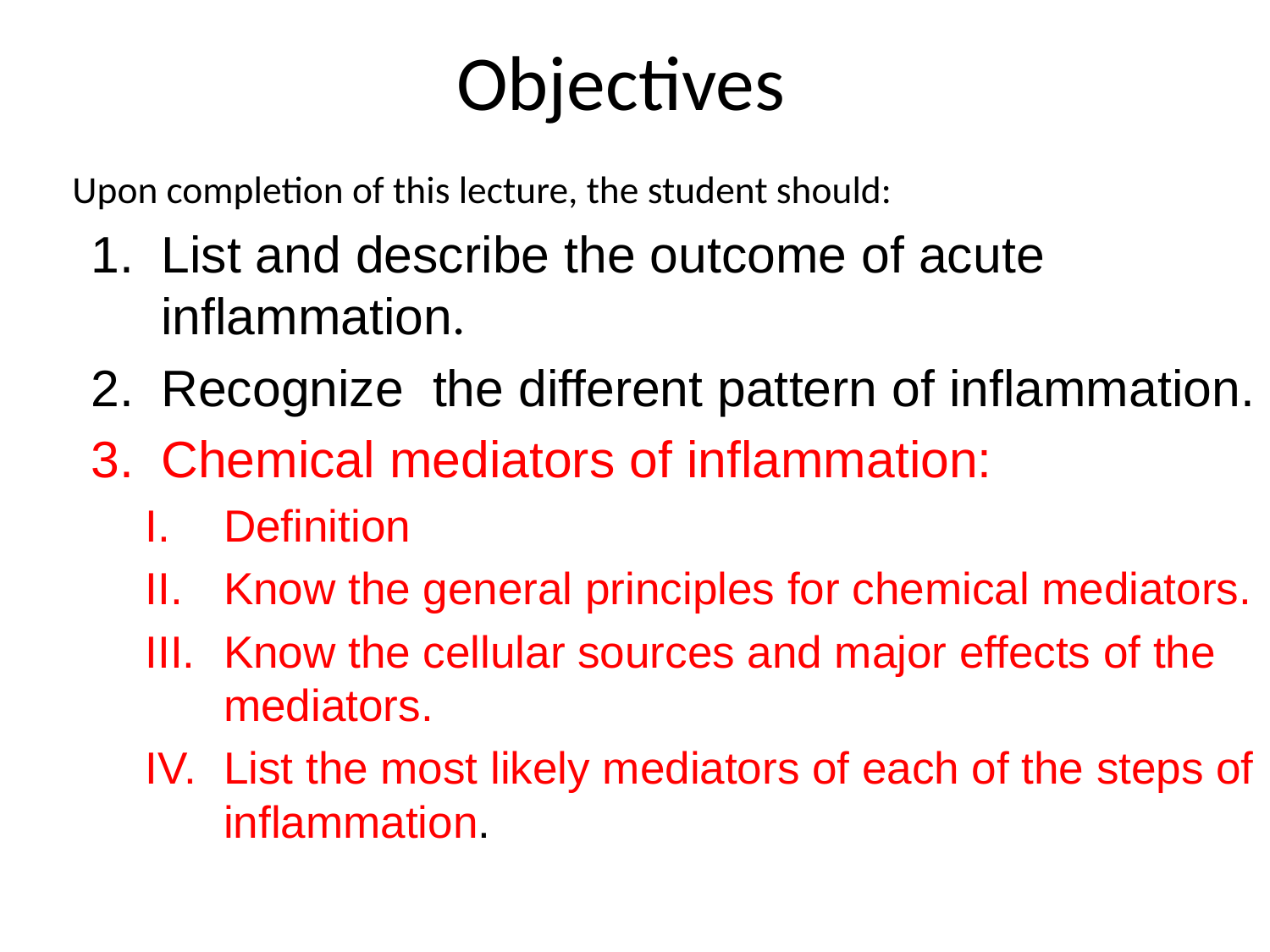

# Objectives
Upon completion of this lecture, the student should:
List and describe the outcome of acute inflammation.
Recognize  the different pattern of inflammation.
Chemical mediators of inflammation:
Definition
Know the general principles for chemical mediators.
Know the cellular sources and major effects of the mediators.
List the most likely mediators of each of the steps of inflammation.